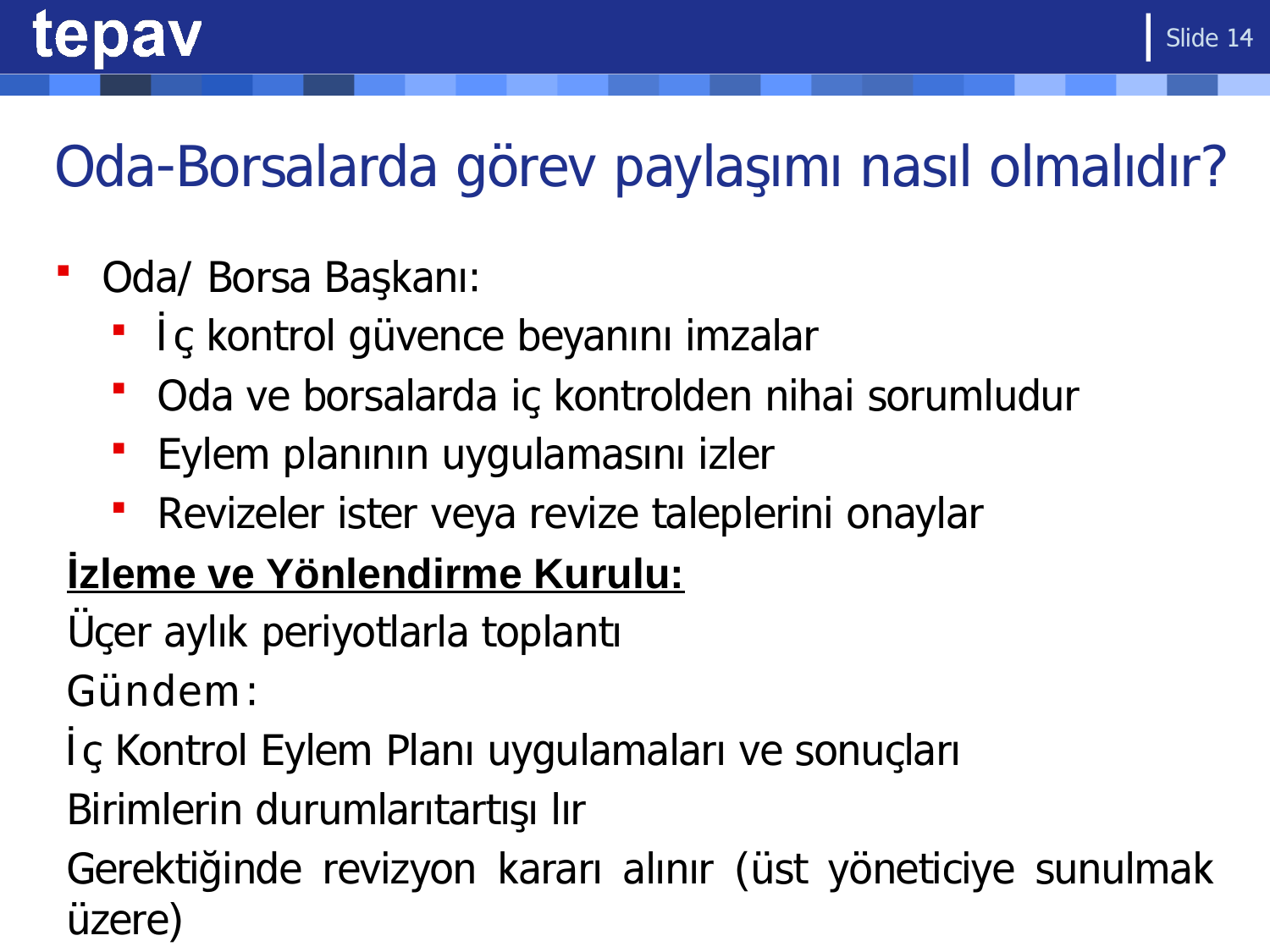

Slide 14
# Oda-Borsalarda görev paylaşımı nasıl olmalıdır?
Oda/ Borsa Başkanı:
İç kontrol güvence beyanını imzalar
Oda ve borsalarda iç kontrolden nihai sorumludur
Eylem planının uygulamasını izler
Revizeler ister veya revize taleplerini onaylar
İzleme ve Yönlendirme Kurulu:
Üçer aylık periyotlarla toplantı
Gündem:
İç Kontrol Eylem Planı uygulamaları ve sonuçları
Birimlerin durumlarıtartışı lır
Gerektiğinde revizyon kararı alınır (üst yöneticiye sunulmak üzere)